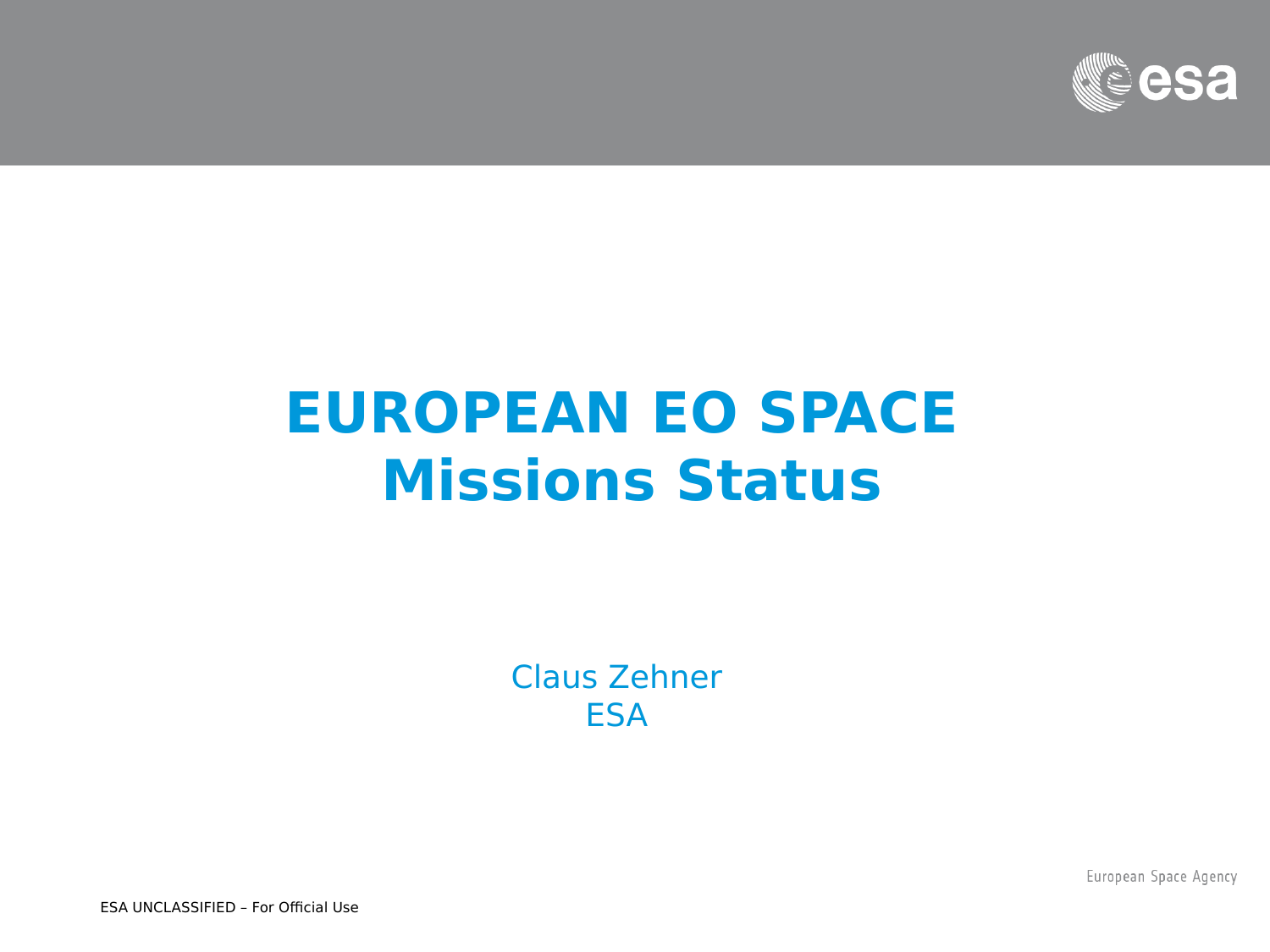

# EUROPEAN EO SPACE Missions Status
Claus Zehner
ESA